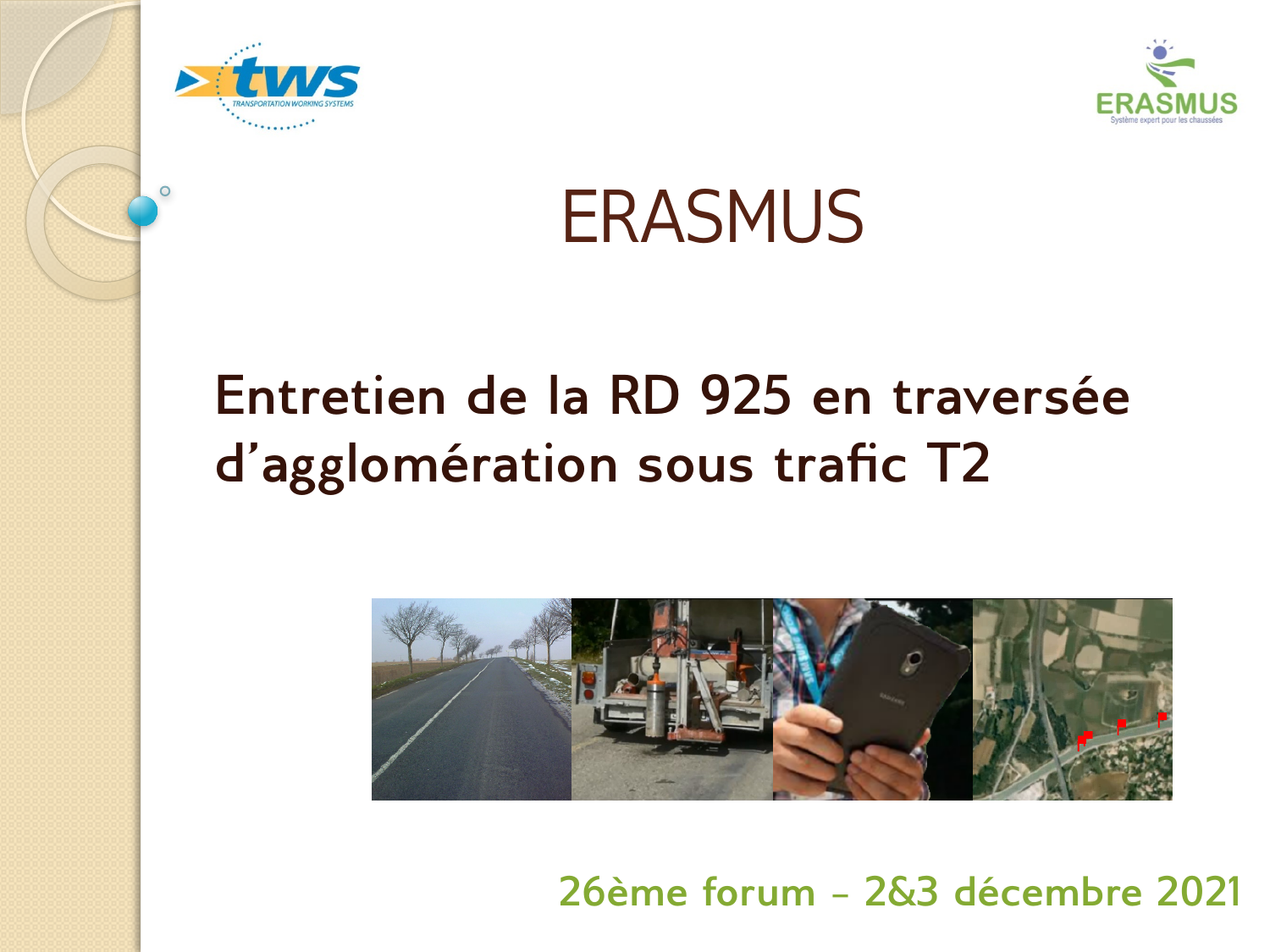

# ERASMUS
Entretien de la RD 925 en traversée d’agglomération sous trafic T2
26ème forum – 2&3 décembre 2021